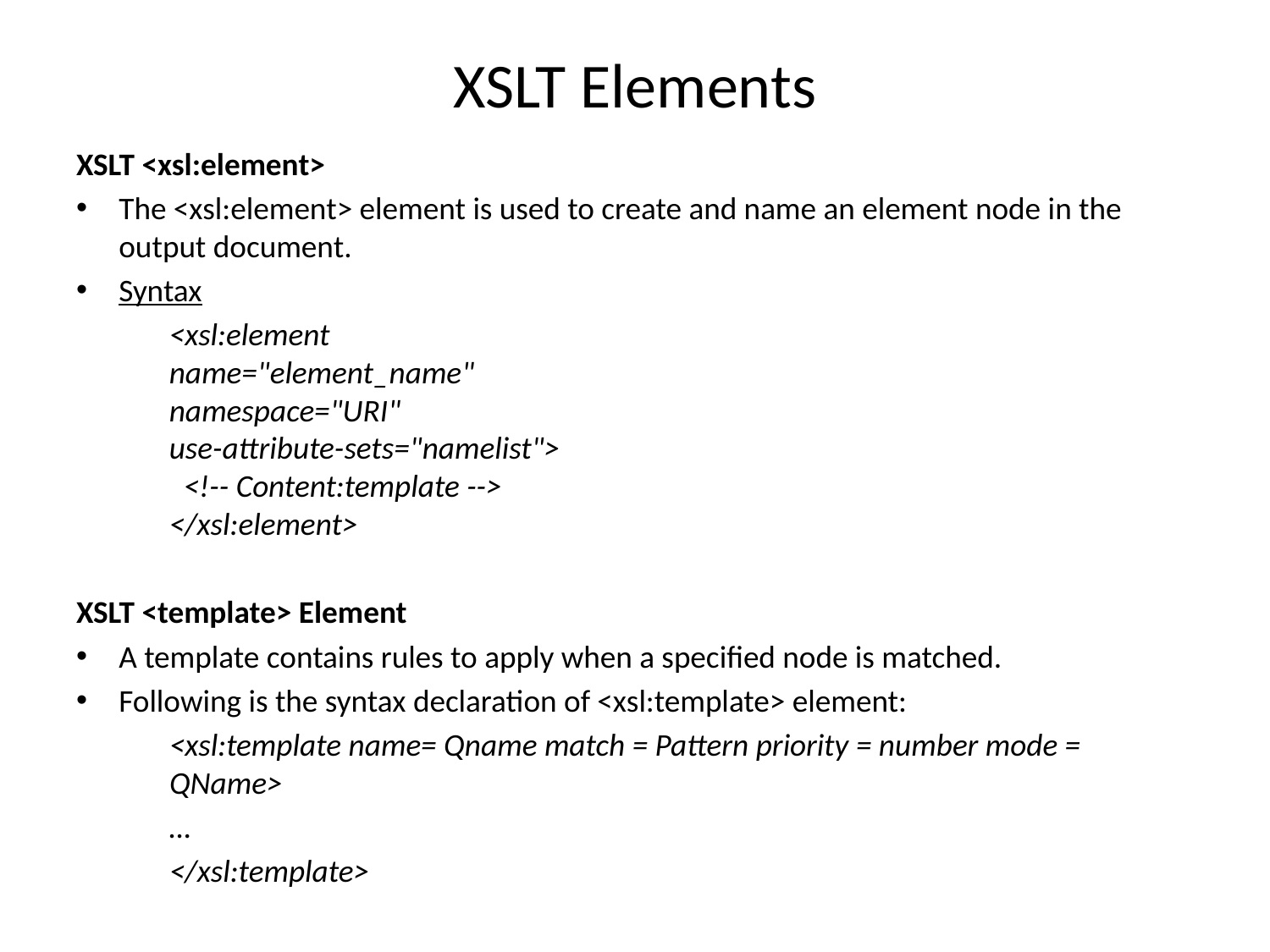

# XSLT Elements
XSLT <xsl:element>
The <xsl:element> element is used to create and name an element node in the output document.
Syntax
	<xsl:element
name="element_name"
namespace="URI"
use-attribute-sets="namelist">
  <!-- Content:template -->
</xsl:element>

XSLT <template> Element
A template contains rules to apply when a specified node is matched.
Following is the syntax declaration of <xsl:template> element:
	<xsl:template name= Qname match = Pattern priority = number mode = QName>
	…
	</xsl:template>